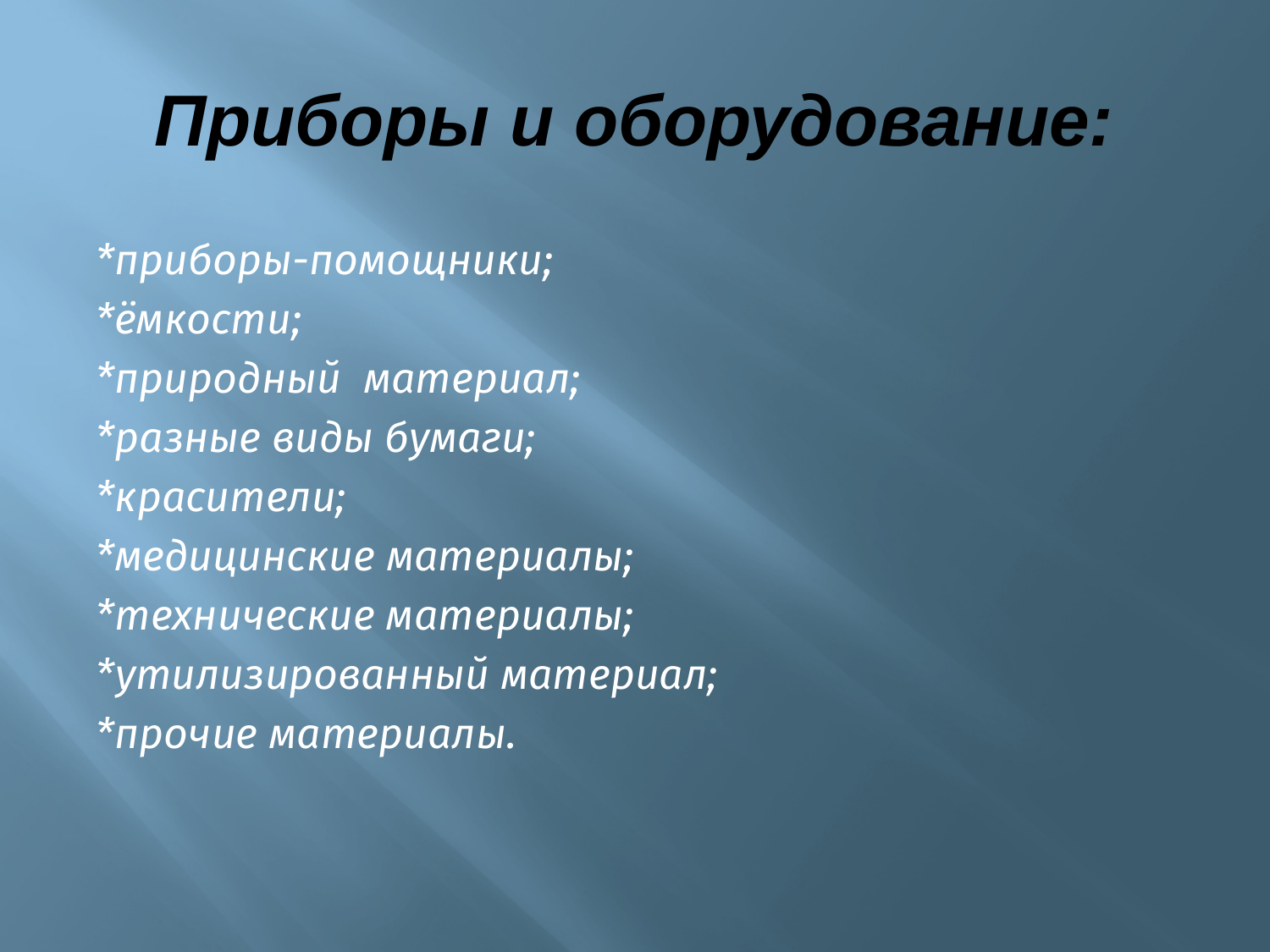

# Приборы и оборудование:
*приборы-помощники;
*ёмкости;
*природный  материал;
*разные виды бумаги;
*красители;
*медицинские материалы;
*технические материалы;
*утилизированный материал;
*прочие материалы.